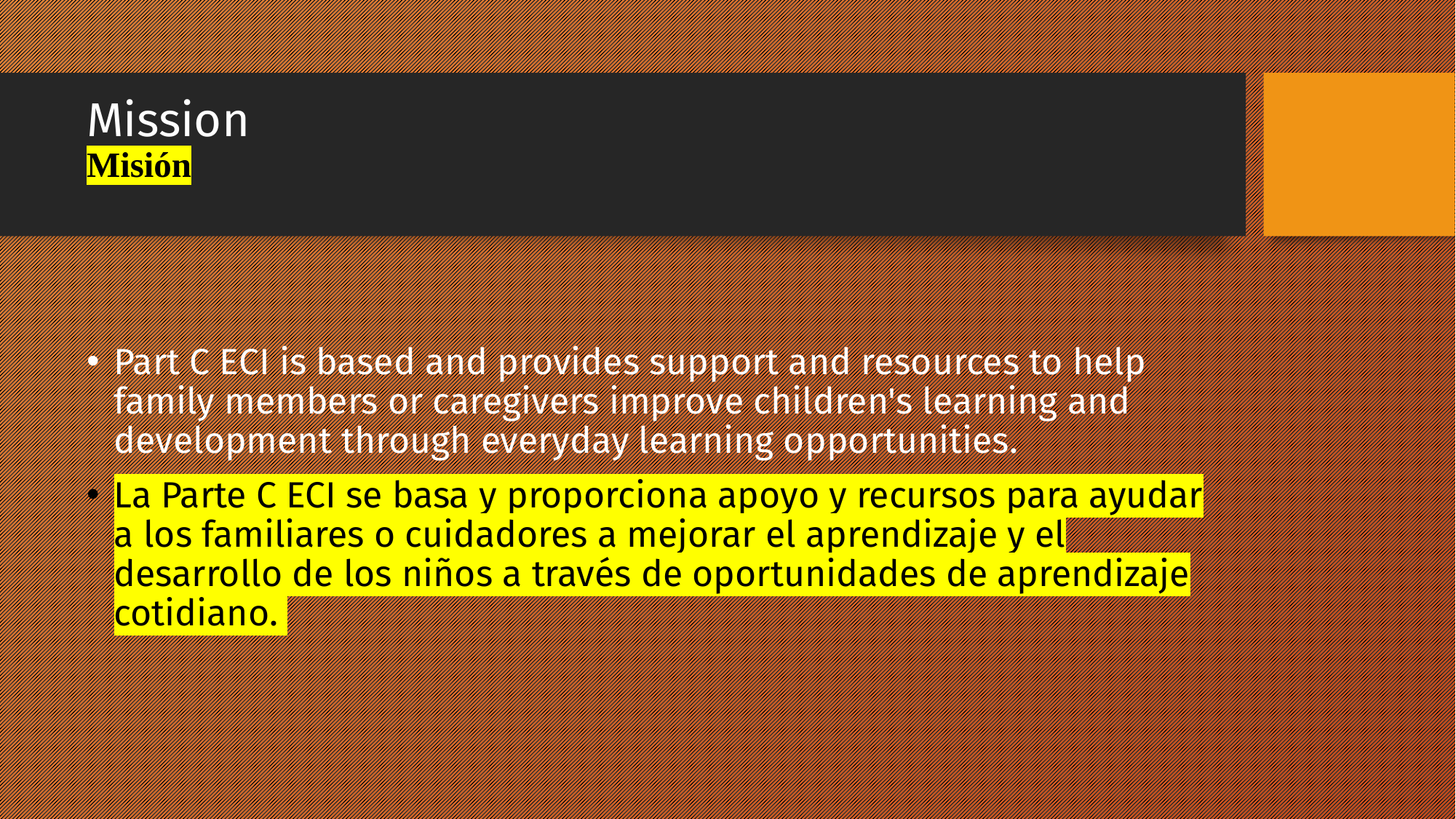

# Mission Misión

Part C ECI is based and provides support and resources to help family members or caregivers improve children's learning and development through everyday learning opportunities.
La Parte C ECI se basa y proporciona apoyo y recursos para ayudar a los familiares o cuidadores a mejorar el aprendizaje y el desarrollo de los niños a través de oportunidades de aprendizaje cotidiano.